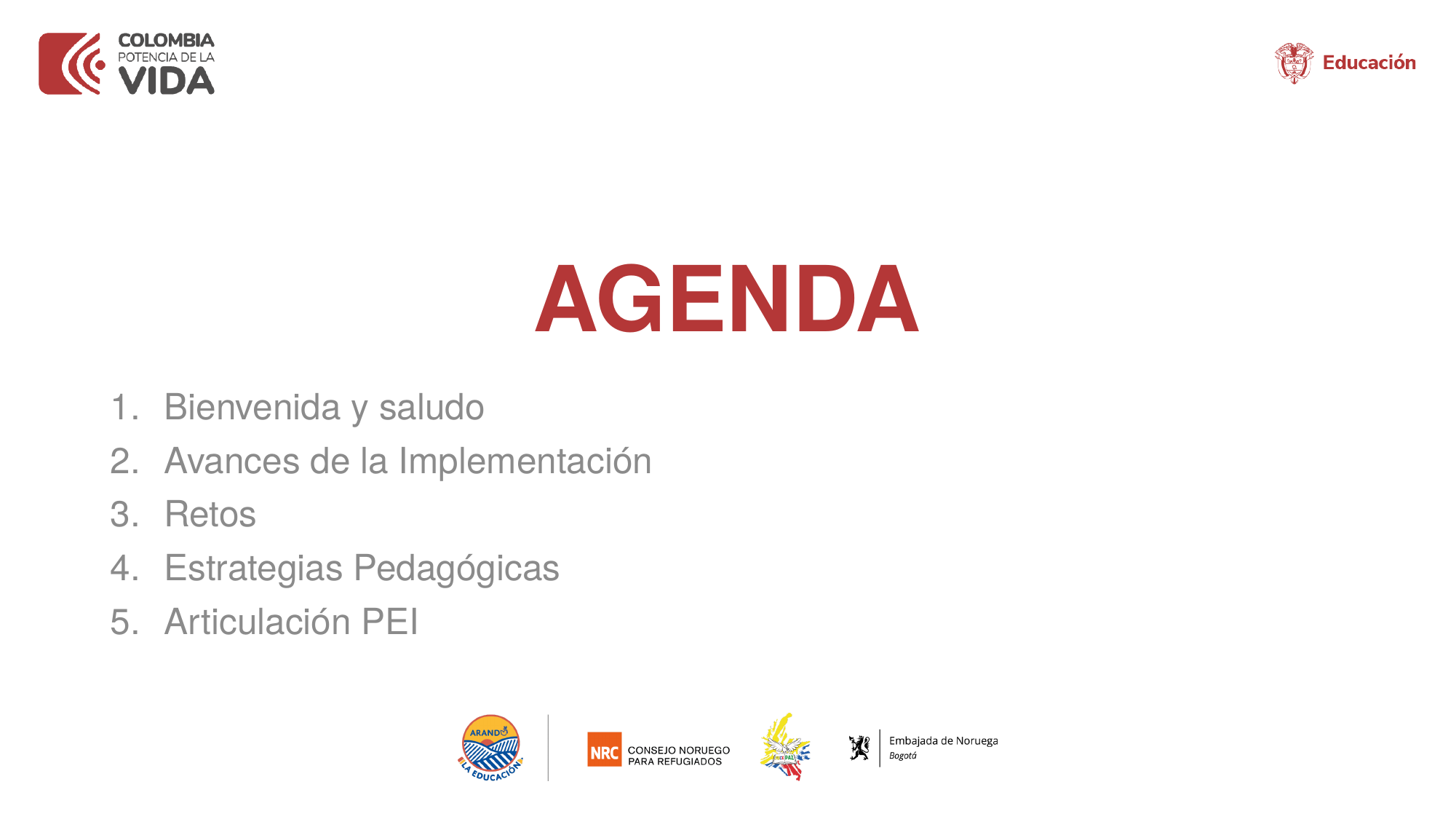

# AGENDA
Bienvenida y saludo
Avances de la Implementación
Retos
Estrategias Pedagógicas
Articulación PEI